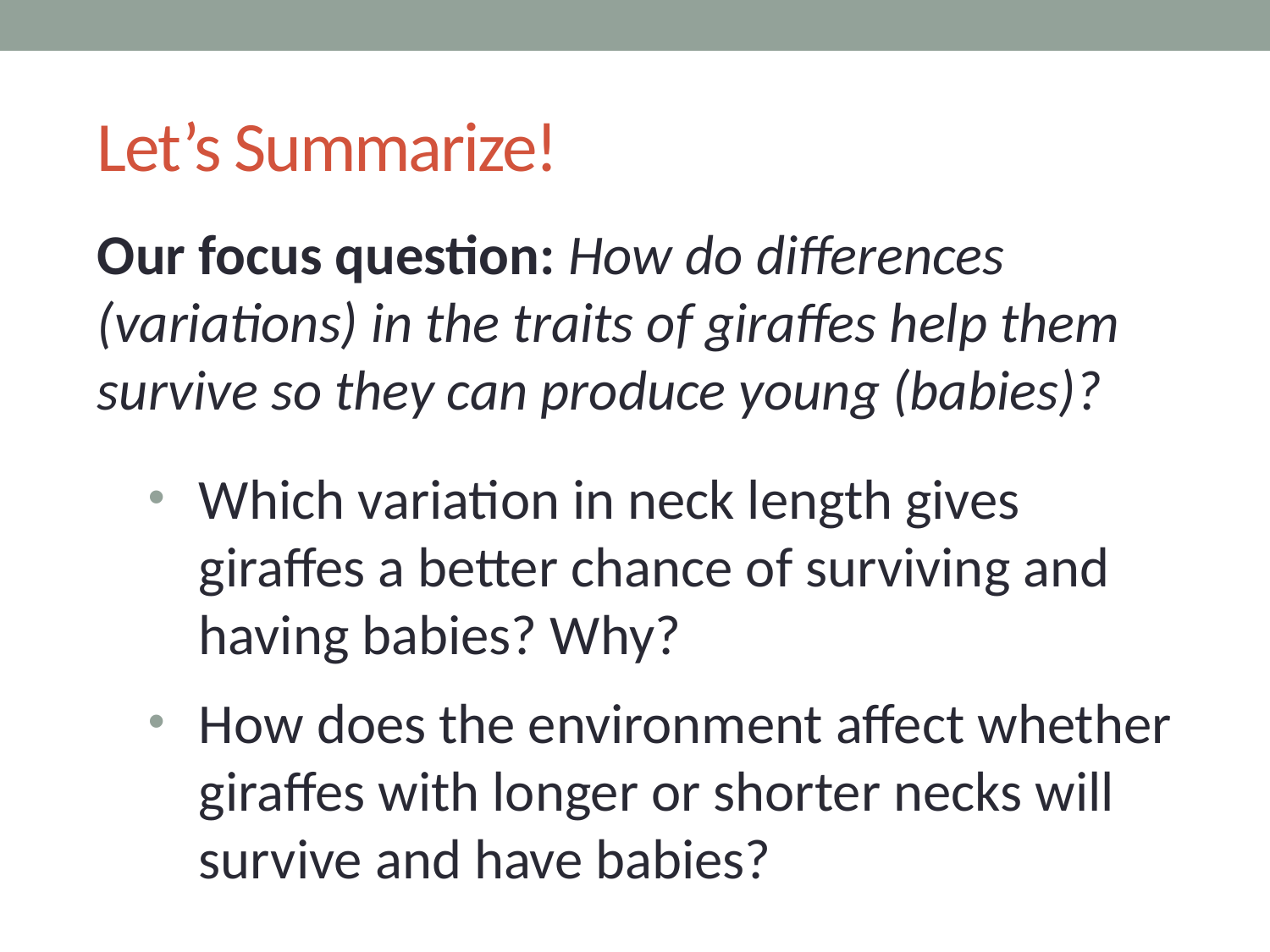

# Let’s Summarize!
Our focus question: How do differences (variations) in the traits of giraffes help them survive so they can produce young (babies)?
Which variation in neck length gives giraffes a better chance of surviving and having babies? Why?
How does the environment affect whether giraffes with longer or shorter necks will survive and have babies?